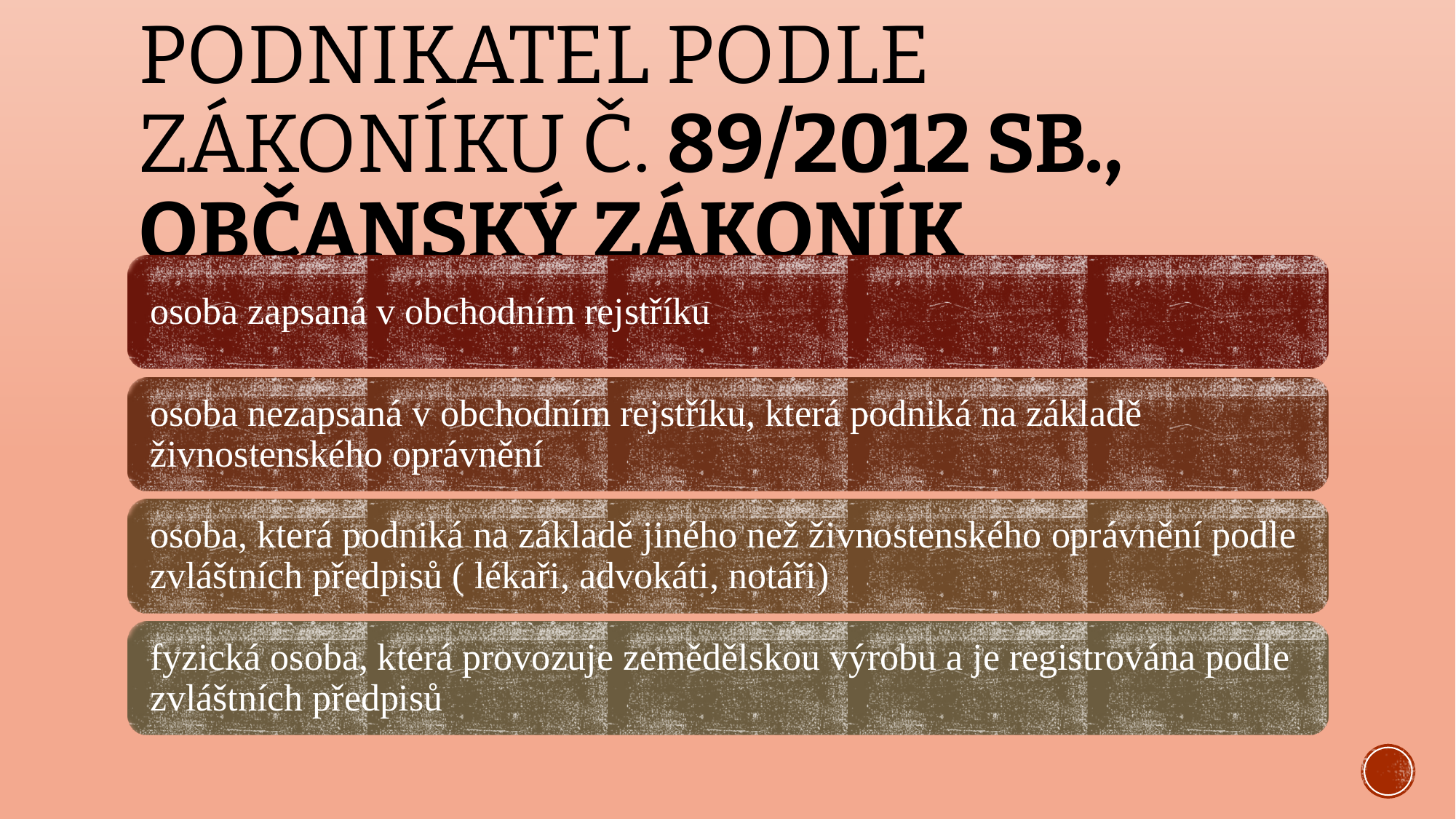

# PODNIKATEL PODLE zákoníku č. 89/2012 Sb., občanský zákoník
osoba zapsaná v obchodním rejstříku
osoba nezapsaná v obchodním rejstříku, která podniká na základě živnostenského oprávnění
osoba, která podniká na základě jiného než živnostenského oprávnění podle zvláštních předpisů ( lékaři, advokáti, notáři)
fyzická osoba, která provozuje zemědělskou výrobu a je registrována podle zvláštních předpisů